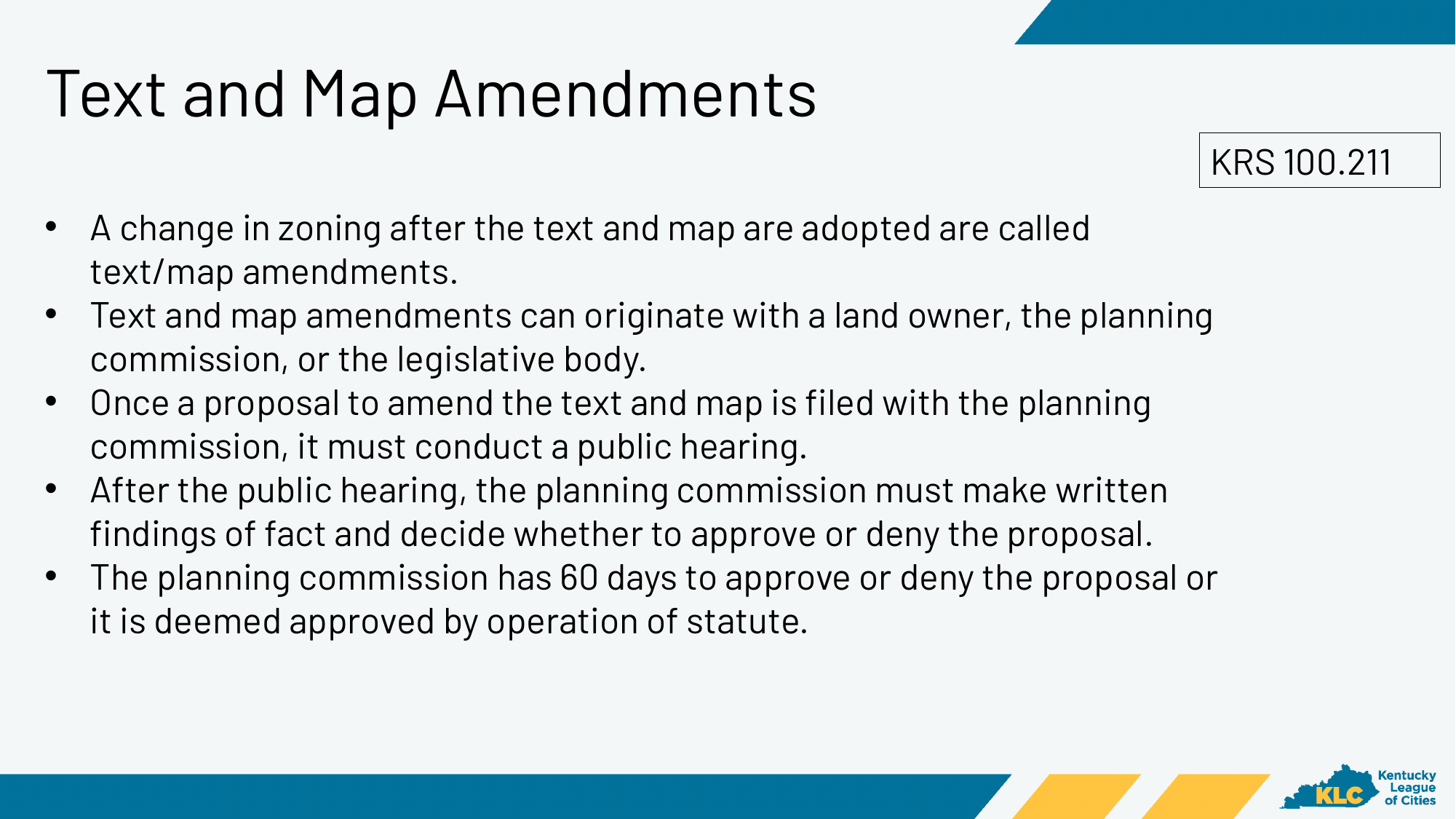

Text and Map Amendments
KRS 100.211
A change in zoning after the text and map are adopted are called text/map amendments.
Text and map amendments can originate with a land owner, the planning commission, or the legislative body.
Once a proposal to amend the text and map is filed with the planning commission, it must conduct a public hearing.
After the public hearing, the planning commission must make written findings of fact and decide whether to approve or deny the proposal.
The planning commission has 60 days to approve or deny the proposal or it is deemed approved by operation of statute.